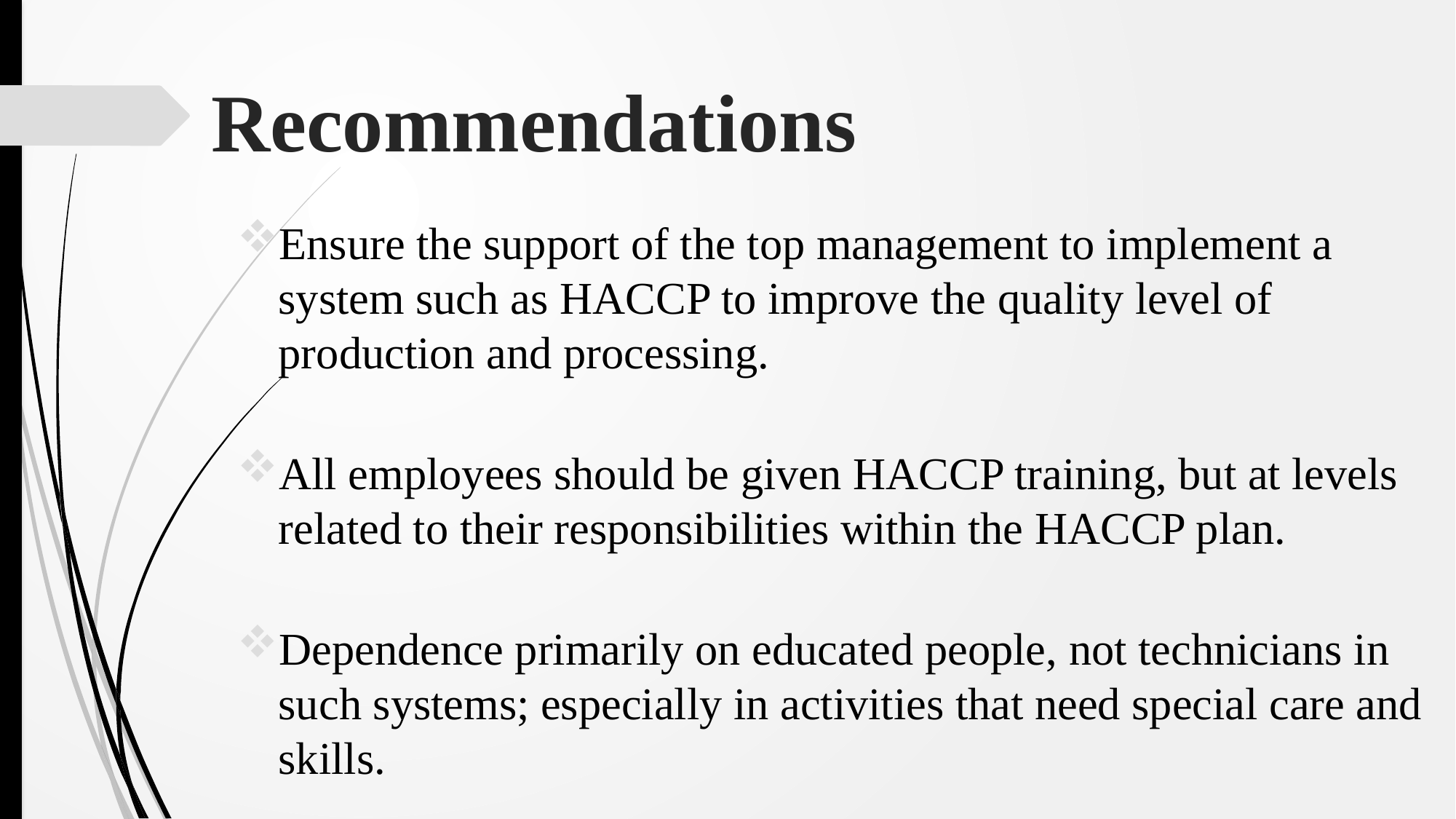

# Recommendations
Ensure the support of the top management to implement a system such as HACCP to improve the quality level of production and processing.
All employees should be given HACCP training, but at levels related to their responsibilities within the HACCP plan.
Dependence primarily on educated people, not technicians in such systems; especially in activities that need special care and skills.